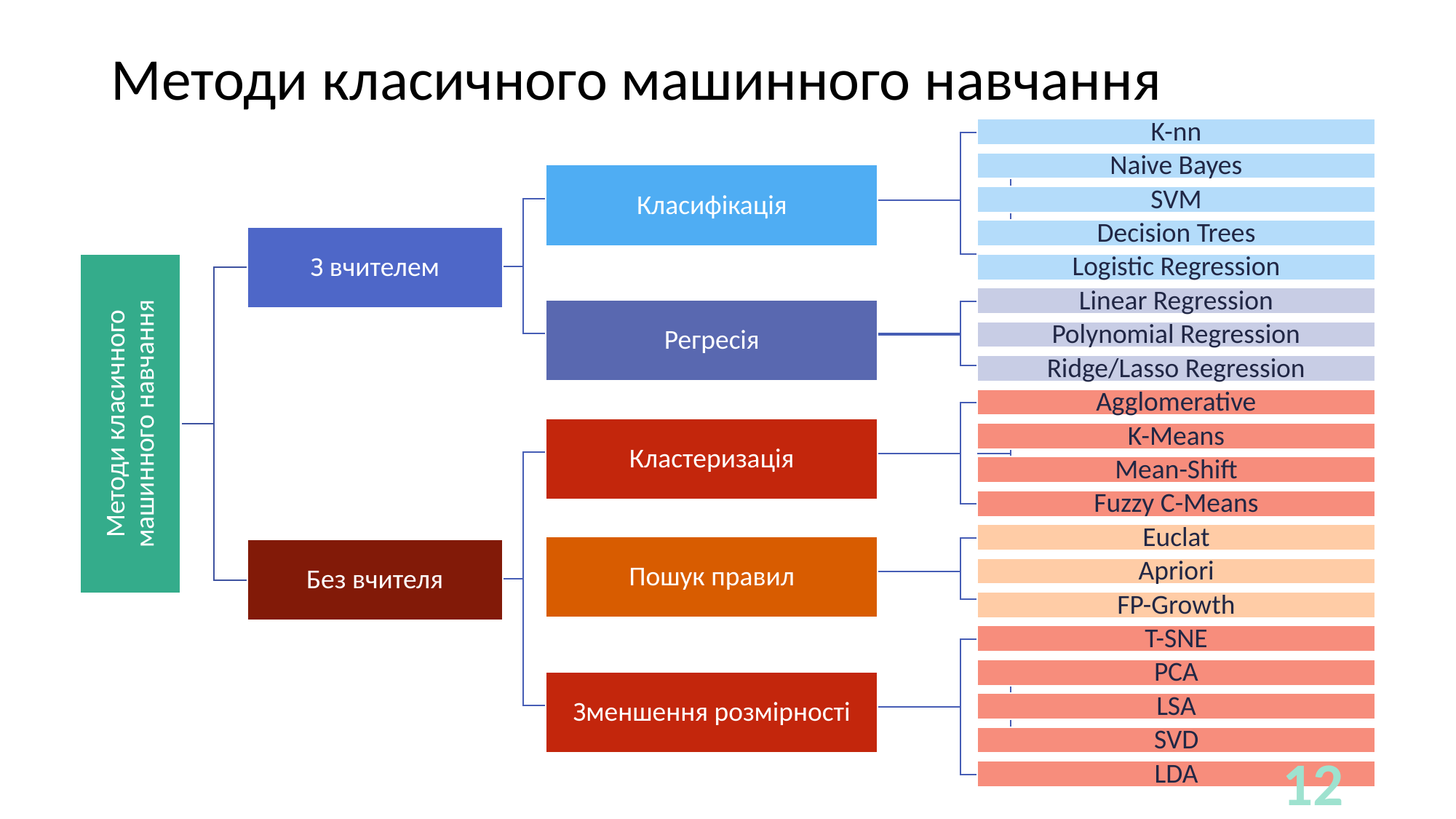

# Методи класичного машинного навчання
K-nn

Naive Bayes
Класифікація

SVM

Decision Trees
З вчителем
Logistic Regression

Linear Regression
Регресія

Polynomial Regression

Ridge/Lasso Regression
Agglomerative

Методи класичного машинного навчання
Кластеризація
K-Means

Mean-Shift
Fuzzy C-Means
Euclat
Пошук правил

Без вчителя
Apriori

FP-Growth
T-SNE

PCA
Зменшення розмірності

LSA

SVD
LDA
12